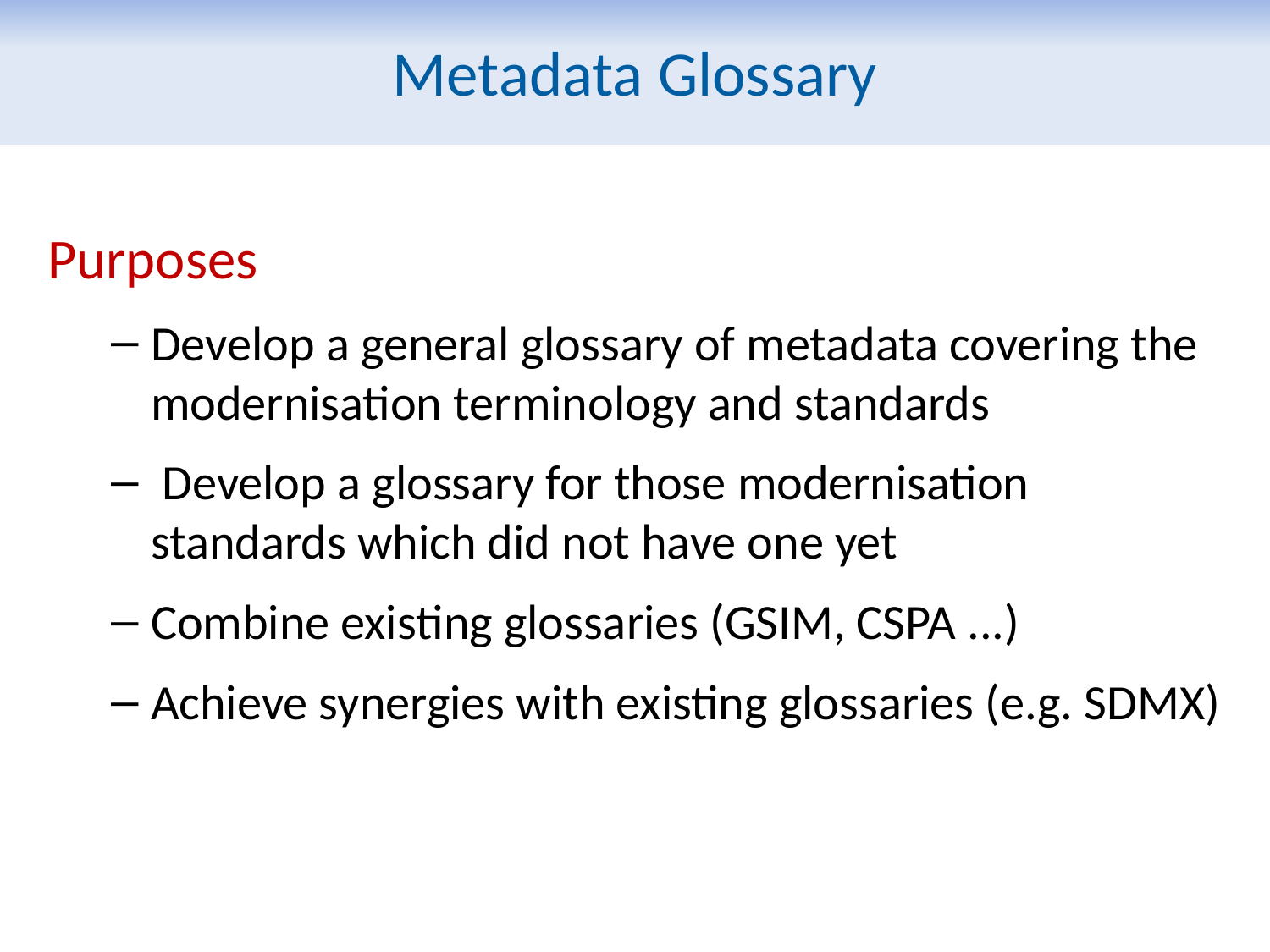

Metadata Glossary

Purposes
Develop a general glossary of metadata covering the modernisation terminology and standards
 Develop a glossary for those modernisation standards which did not have one yet
Combine existing glossaries (GSIM, CSPA ...)
Achieve synergies with existing glossaries (e.g. SDMX)